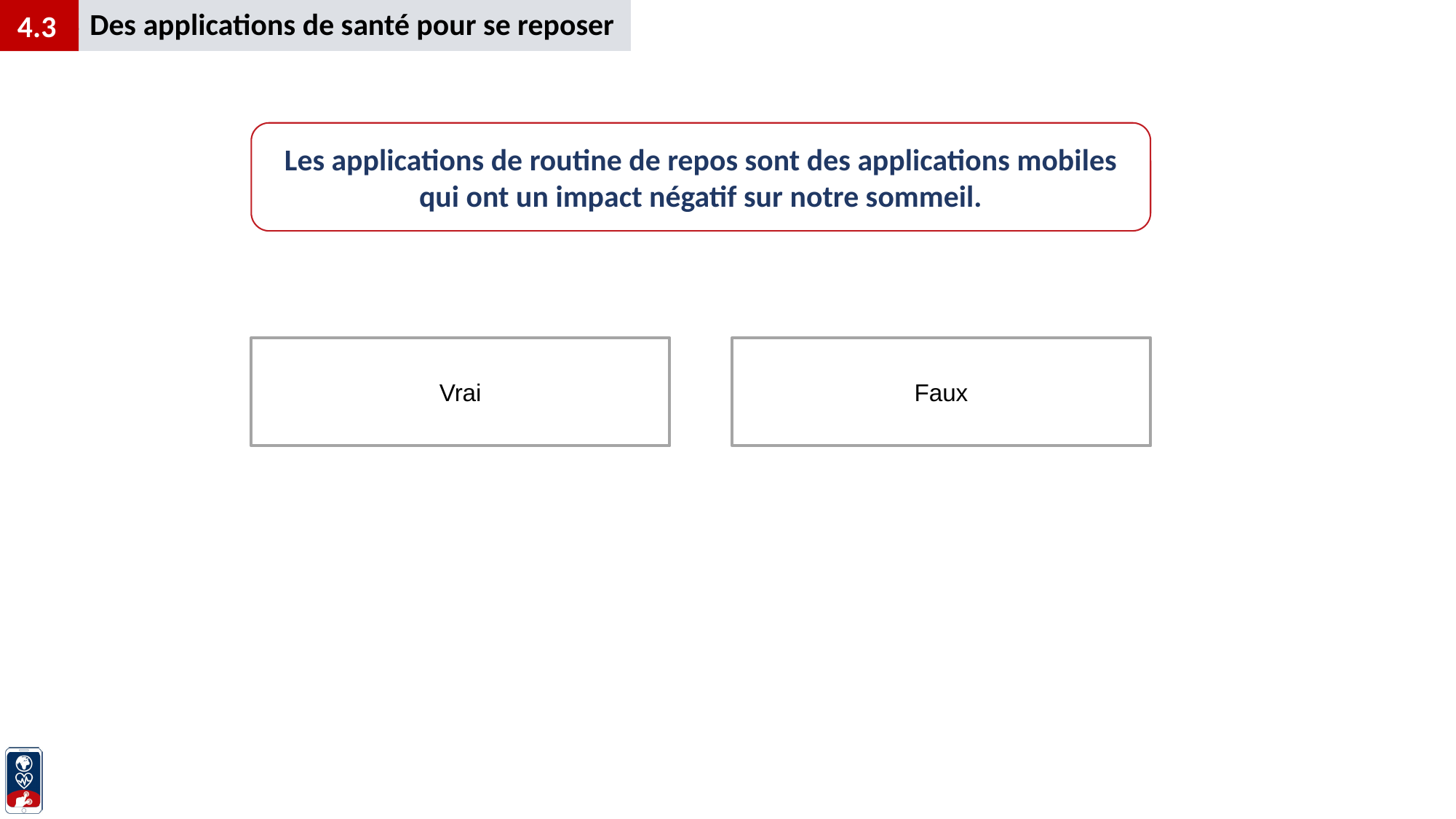

Des applications de santé pour se reposer
4.3
Les applications de routine de repos sont des applications mobiles qui ont un impact négatif sur notre sommeil.
Vrai
Faux